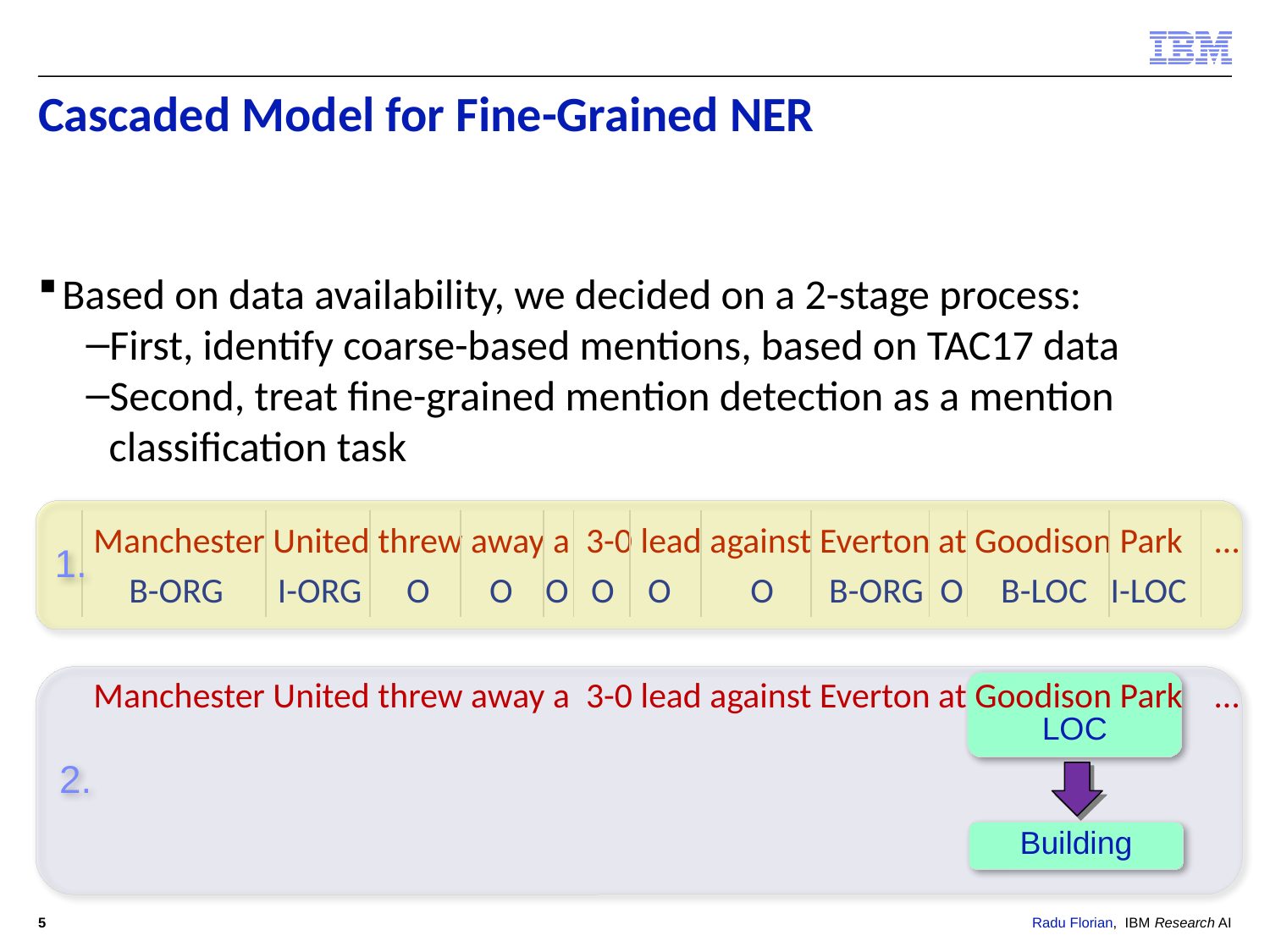

# Cascaded Model for Fine-Grained NER
Based on data availability, we decided on a 2-stage process:
First, identify coarse-based mentions, based on TAC17 data
Second, treat fine-grained mention detection as a mention classification task
1.
Manchester United threw away a  3-0 lead against Everton at Goodison Park    …
B-ORG
I-ORG
O
O
O
O
O
O
B-ORG
O
B-LOC
I-LOC
2.
Manchester United threw away a  3-0 lead against Everton at Goodison Park    …
LOC

Building
5